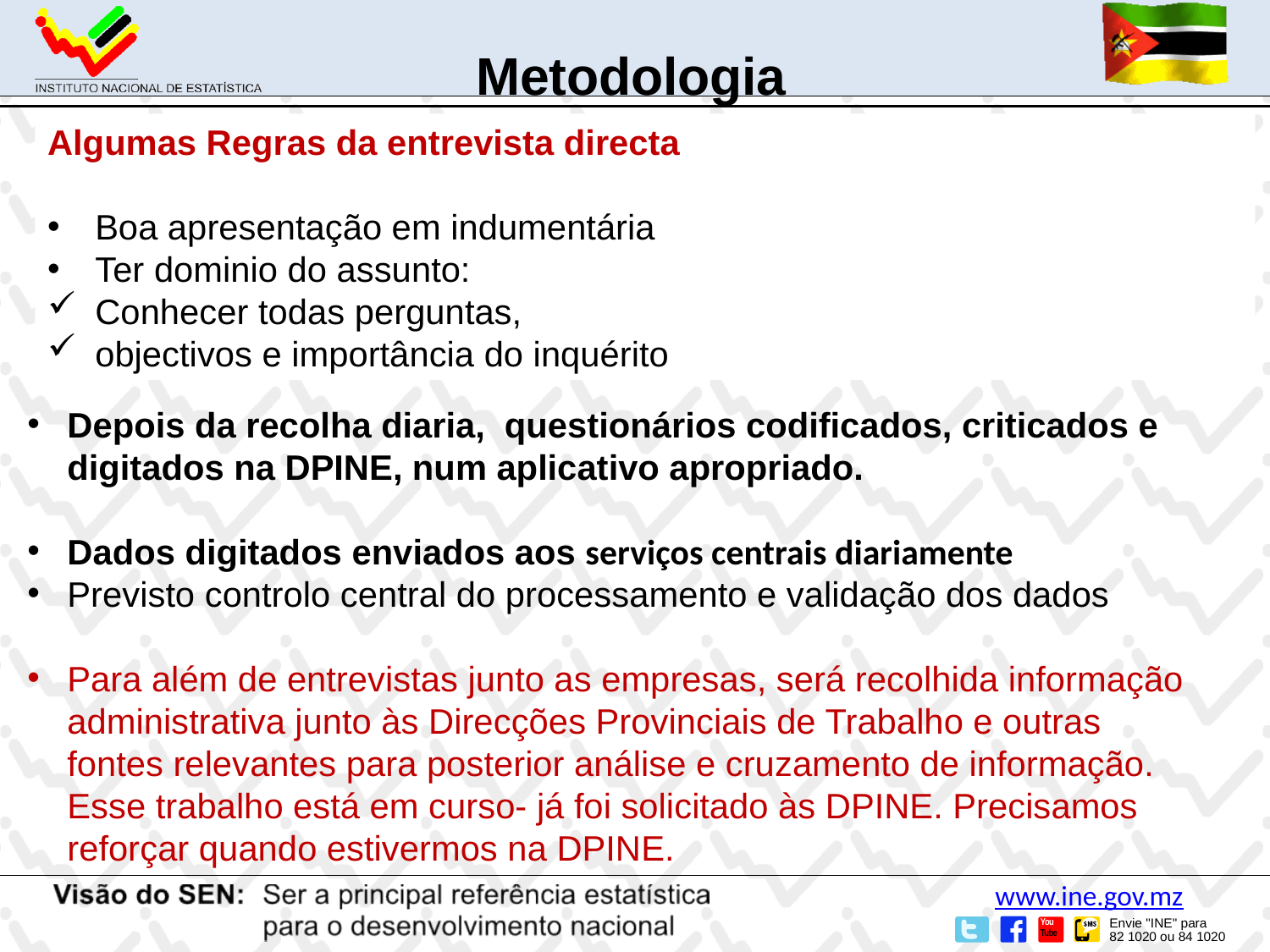

Metodologia
Algumas Regras da entrevista directa

Boa apresentação em indumentária
Ter dominio do assunto:
Conhecer todas perguntas,
objectivos e importância do inquérito
Depois da recolha diaria,  questionários codificados, criticados e digitados na DPINE, num aplicativo apropriado.

Dados digitados enviados aos serviços centrais diariamente
Previsto controlo central do processamento e validação dos dados

Para além de entrevistas junto as empresas, será recolhida informação administrativa junto às Direcções Provinciais de Trabalho e outras fontes relevantes para posterior análise e cruzamento de informação. Esse trabalho está em curso- já foi solicitado às DPINE. Precisamos reforçar quando estivermos na DPINE.